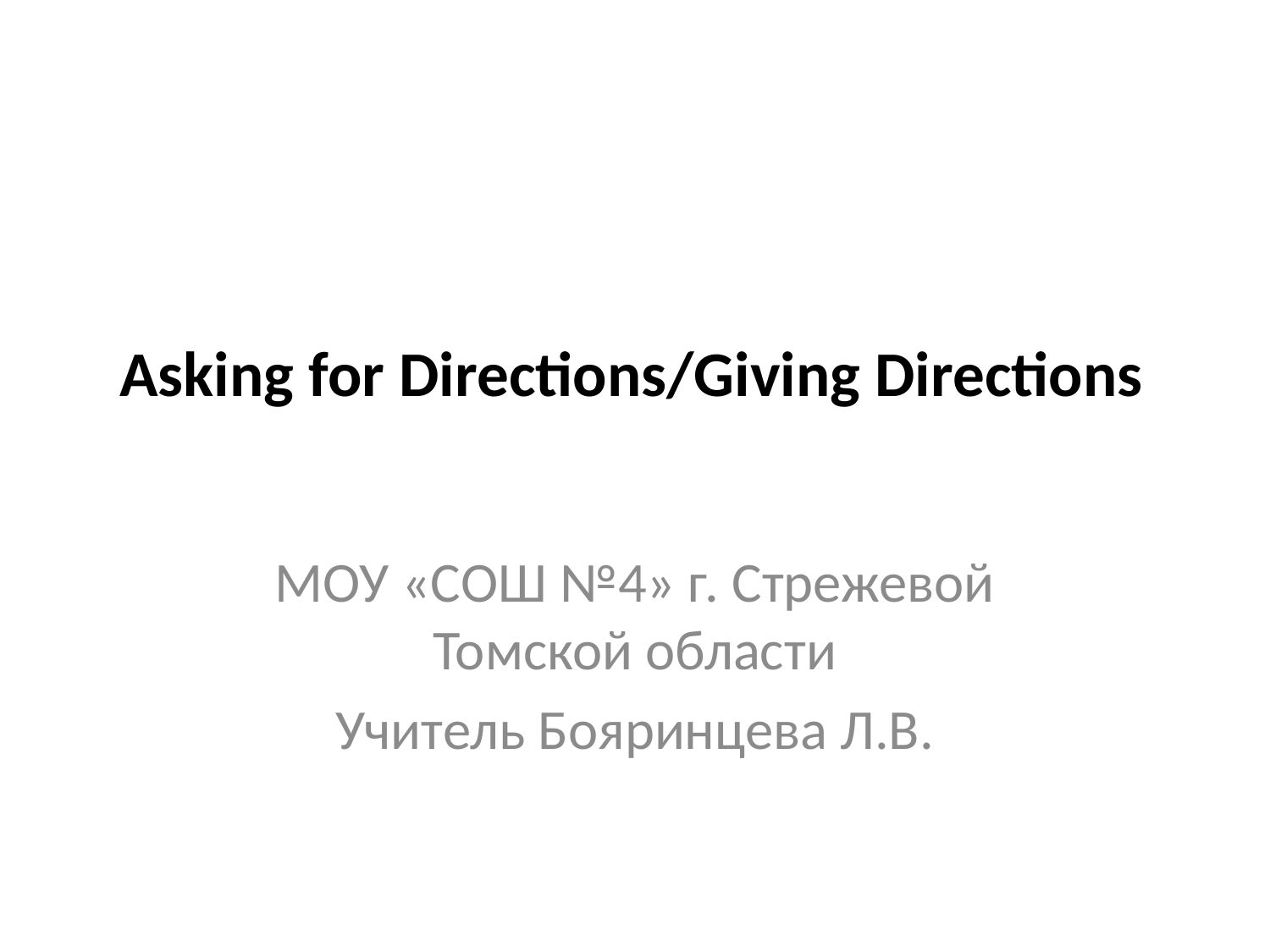

# Asking for Directions/Giving Directions
МОУ «СОШ №4» г. Стрежевой Томской области
Учитель Бояринцева Л.В.